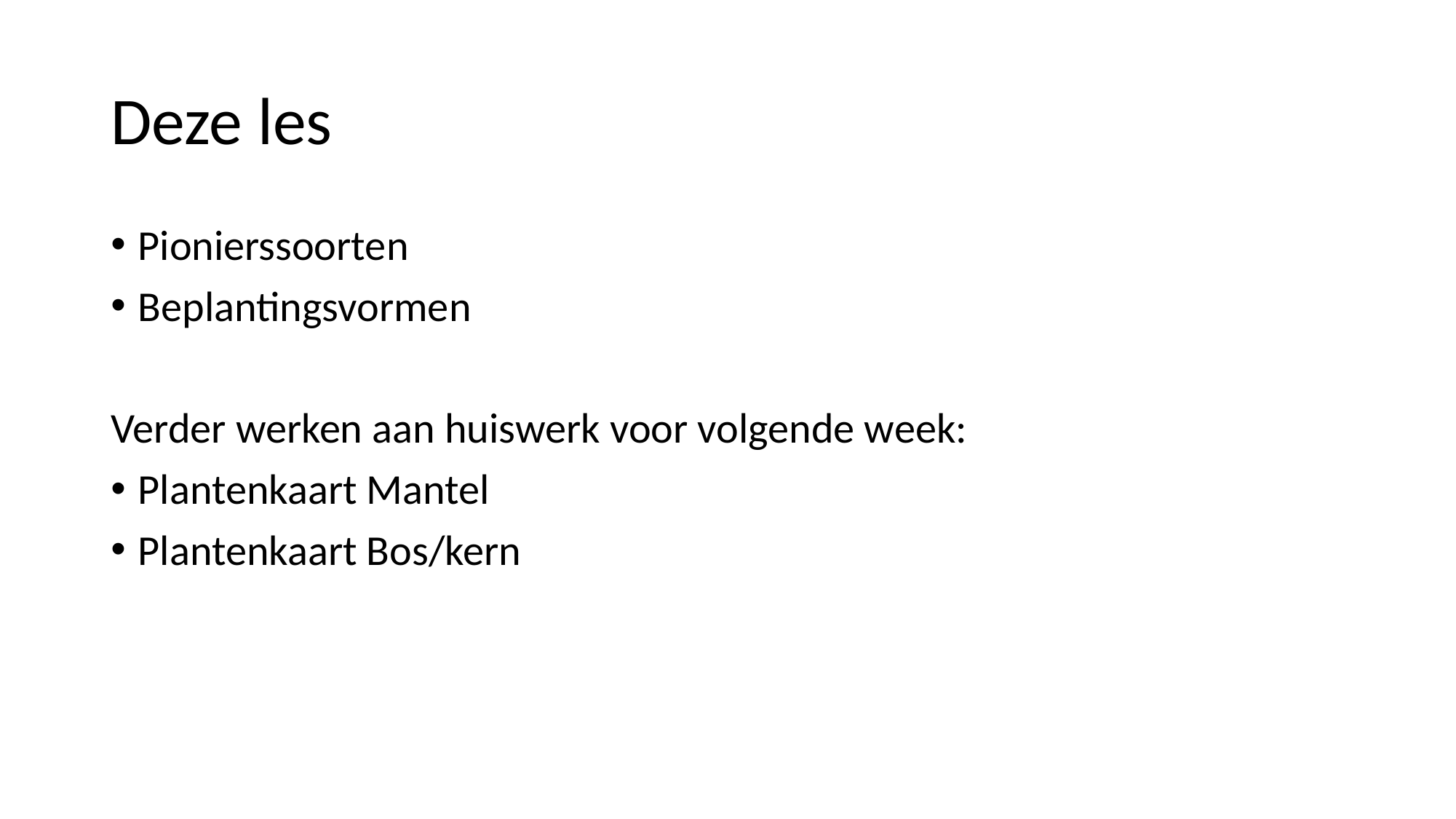

# Deze les
Pionierssoorten
Beplantingsvormen

Verder werken aan huiswerk voor volgende week:
Plantenkaart Mantel
Plantenkaart Bos/kern